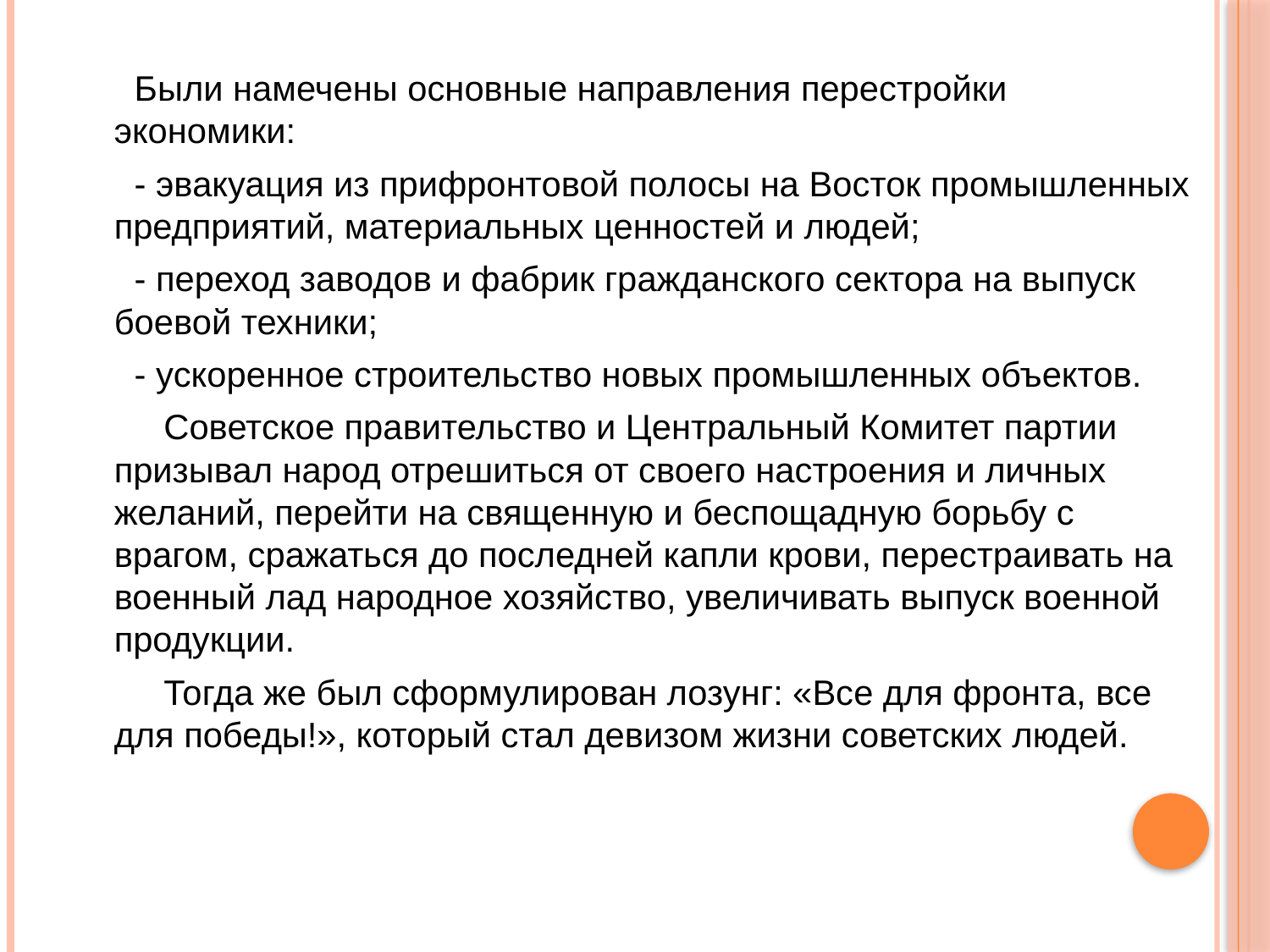

Были намечены основные направления перестройки экономики:
      - эвакуация из прифронтовой полосы на Восток промышленных предприятий, материальных ценностей и людей;
      - переход заводов и фабрик гражданского сектора на выпуск боевой техники;
      - ускоренное строительство новых промышленных объектов.
         Советское правительство и Центральный Комитет партии призывал народ отрешиться от своего настроения и личных желаний, перейти на священную и беспощадную борьбу с врагом, сражаться до последней капли крови, перестраивать на военный лад народное хозяйство, увеличивать выпуск военной продукции.
         Тогда же был сформулирован лозунг: «Все для фронта, все для победы!», который стал девизом жизни советских людей.